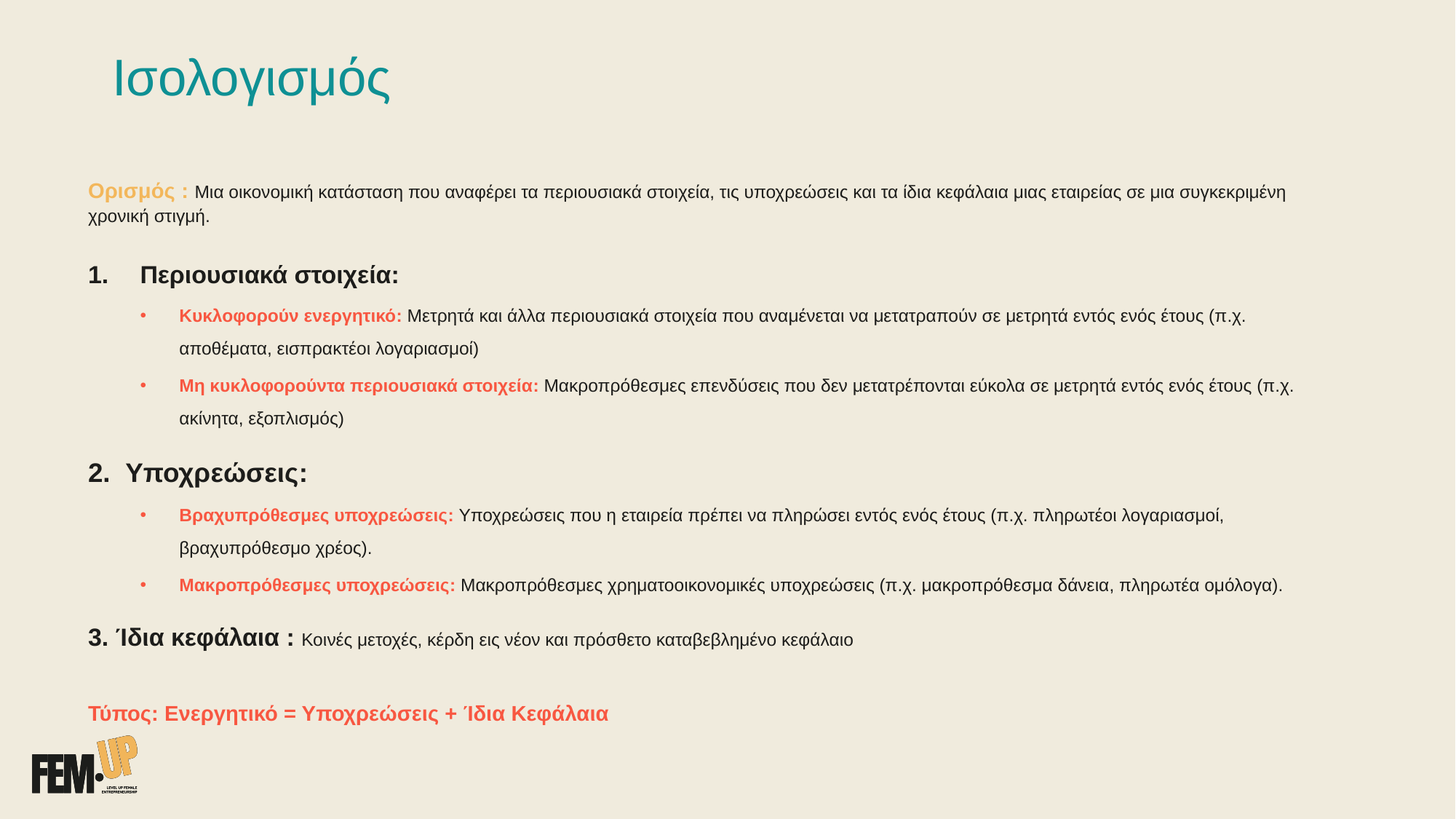

# Ισολογισμός
Ορισμός : Μια οικονομική κατάσταση που αναφέρει τα περιουσιακά στοιχεία, τις υποχρεώσεις και τα ίδια κεφάλαια μιας εταιρείας σε μια συγκεκριμένη χρονική στιγμή.
Περιουσιακά στοιχεία:
Κυκλοφορούν ενεργητικό: Μετρητά και άλλα περιουσιακά στοιχεία που αναμένεται να μετατραπούν σε μετρητά εντός ενός έτους (π.χ. αποθέματα, εισπρακτέοι λογαριασμοί)
Μη κυκλοφορούντα περιουσιακά στοιχεία: Μακροπρόθεσμες επενδύσεις που δεν μετατρέπονται εύκολα σε μετρητά εντός ενός έτους (π.χ. ακίνητα, εξοπλισμός)
2.  Υποχρεώσεις:
Βραχυπρόθεσμες υποχρεώσεις: Υποχρεώσεις που η εταιρεία πρέπει να πληρώσει εντός ενός έτους (π.χ. πληρωτέοι λογαριασμοί, βραχυπρόθεσμο χρέος).
Μακροπρόθεσμες υποχρεώσεις: Μακροπρόθεσμες χρηματοοικονομικές υποχρεώσεις (π.χ. μακροπρόθεσμα δάνεια, πληρωτέα ομόλογα).
3. Ίδια κεφάλαια : Κοινές μετοχές, κέρδη εις νέον και πρόσθετο καταβεβλημένο κεφάλαιο

Τύπος: Ενεργητικό = Υποχρεώσεις + Ίδια Κεφάλαια